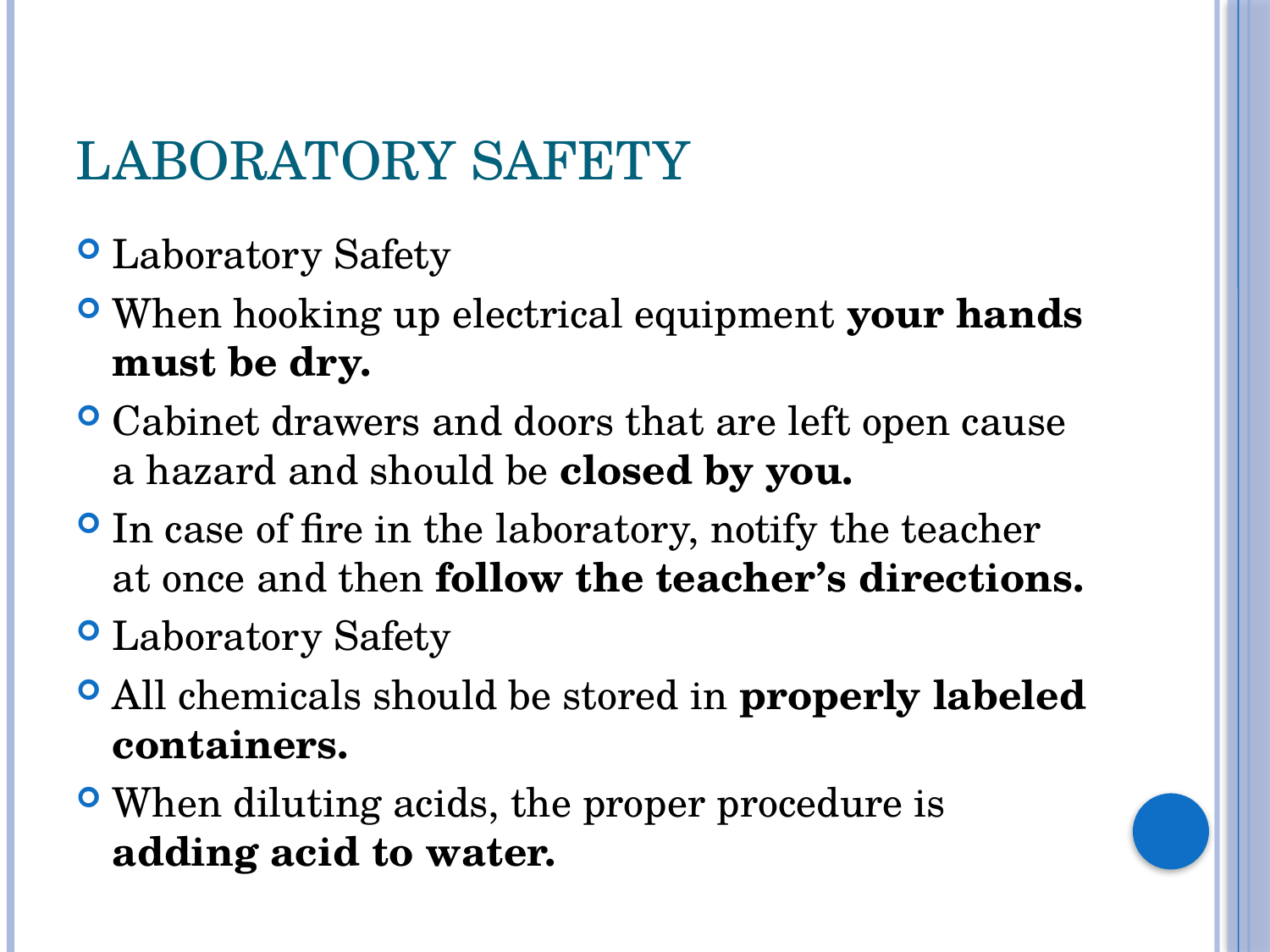

# Laboratory Safety
Laboratory Safety
When hooking up electrical equipment your hands must be dry.
Cabinet drawers and doors that are left open cause a hazard and should be closed by you.
In case of fire in the laboratory, notify the teacher at once and then follow the teacher’s directions.
Laboratory Safety
All chemicals should be stored in properly labeled containers.
When diluting acids, the proper procedure is adding acid to water.